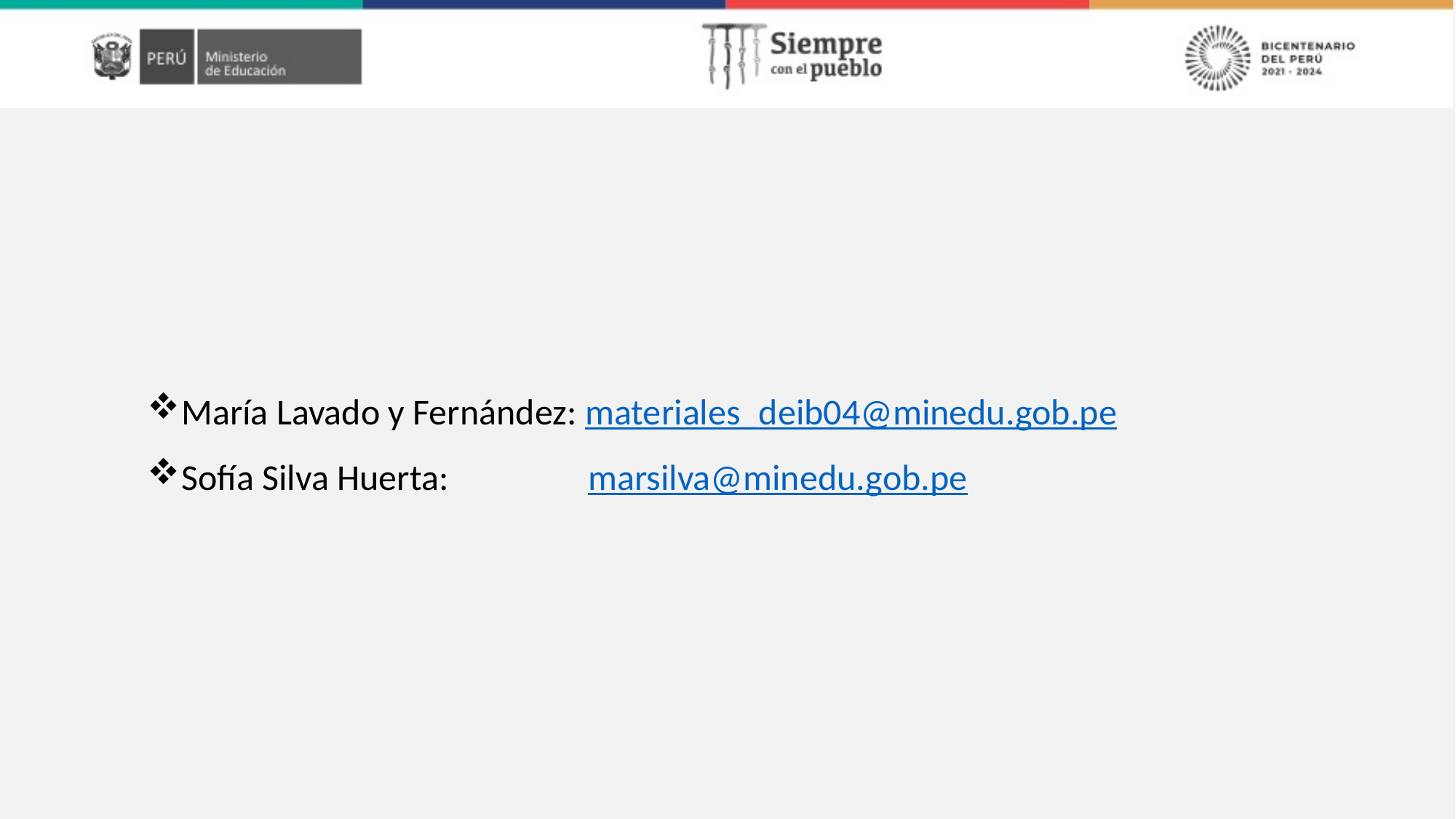

María Lavado y Fernández: materiales_deib04@minedu.gob.pe
Sofía Silva Huerta:                 marsilva@minedu.gob.pe